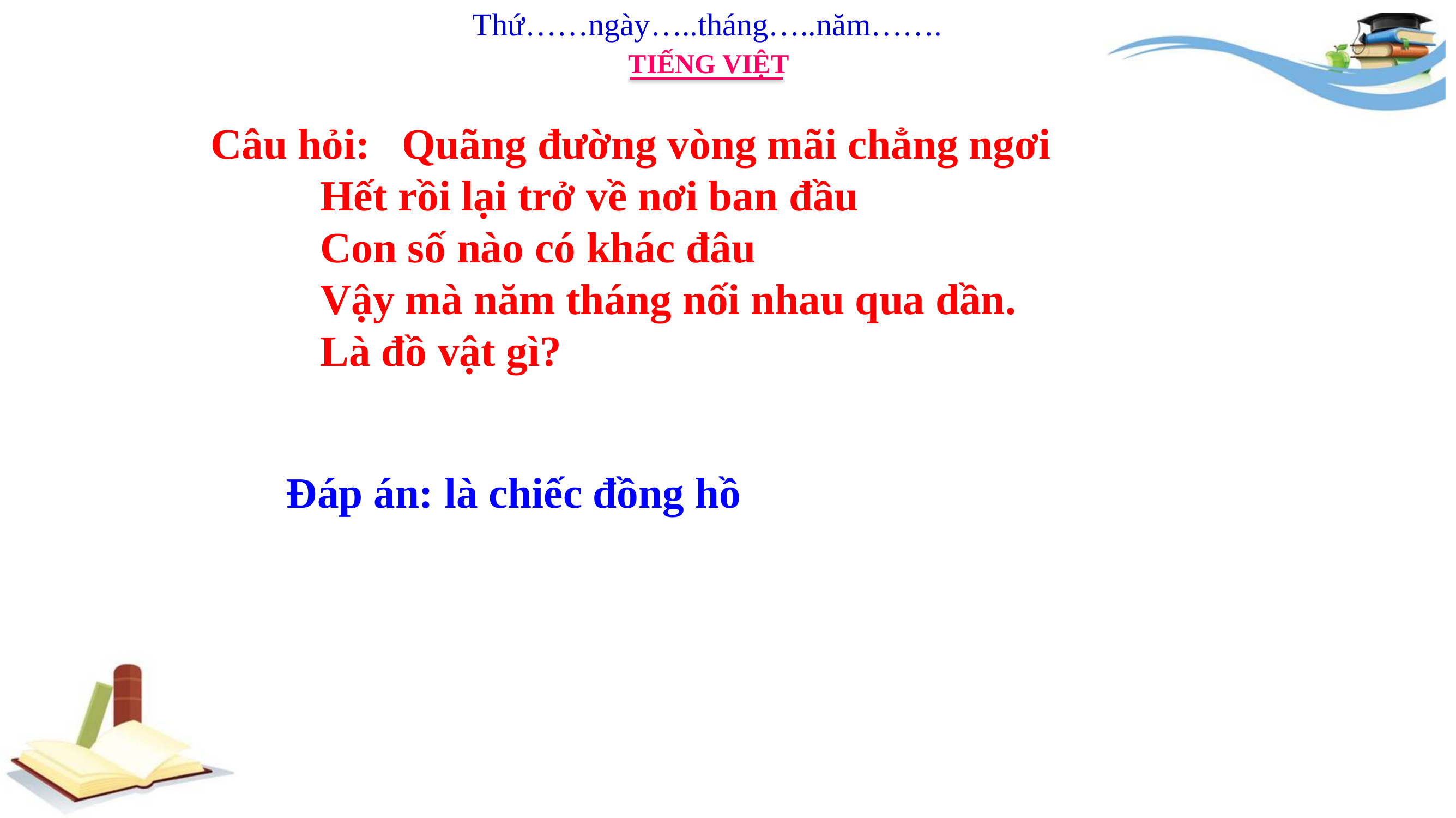

Thứ……ngày…..tháng…..năm…….
TIẾNG VIỆT
     Câu hỏi: 	Quãng đường vòng mãi chẳng ngơi
		Hết rồi lại trở về nơi ban đầu
		Con số nào có khác đâu
		Vậy mà năm tháng nối nhau qua dần.
		Là đồ vật gì?
Đáp án: là chiếc đồng hồ